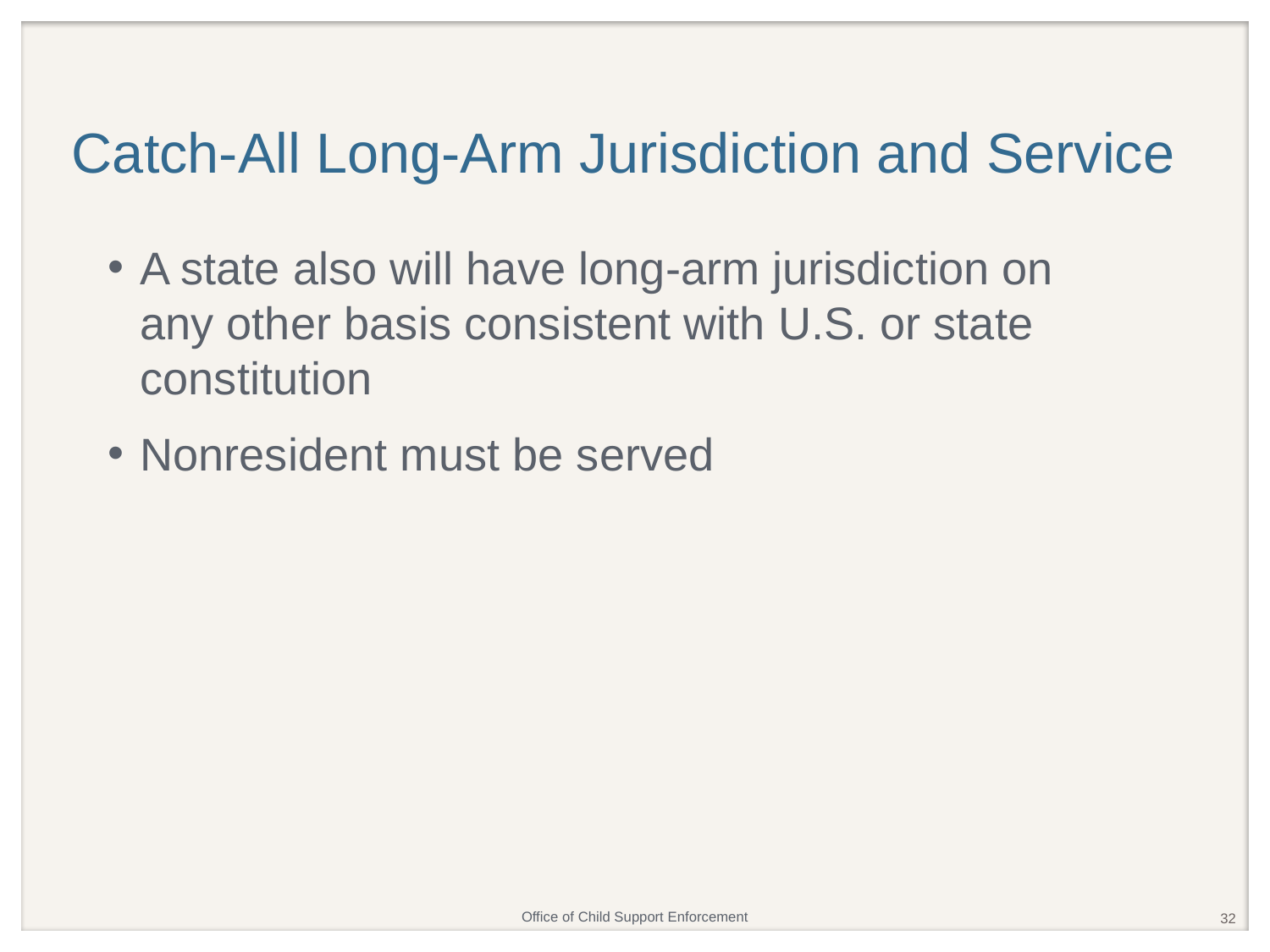

# Catch-All Long-Arm Jurisdiction and Service
A state also will have long-arm jurisdiction on any other basis consistent with U.S. or state constitution
Nonresident must be served

32